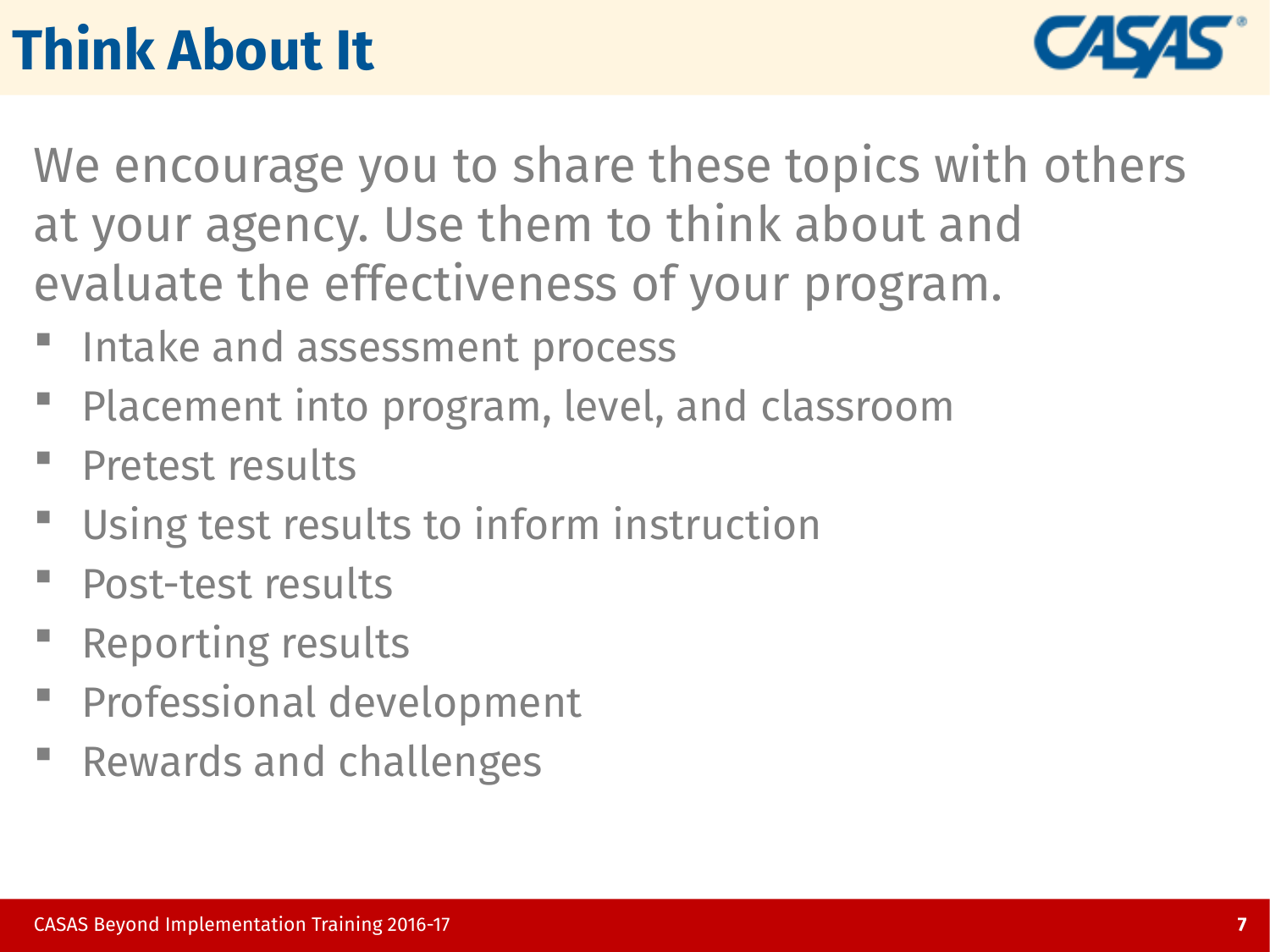

# Think About It
We encourage you to share these topics with others at your agency. Use them to think about and evaluate the effectiveness of your program.
Intake and assessment process
Placement into program, level, and classroom
Pretest results
Using test results to inform instruction
Post-test results
Reporting results
Professional development
Rewards and challenges

CASAS Beyond Implementation Training 2016-17
7